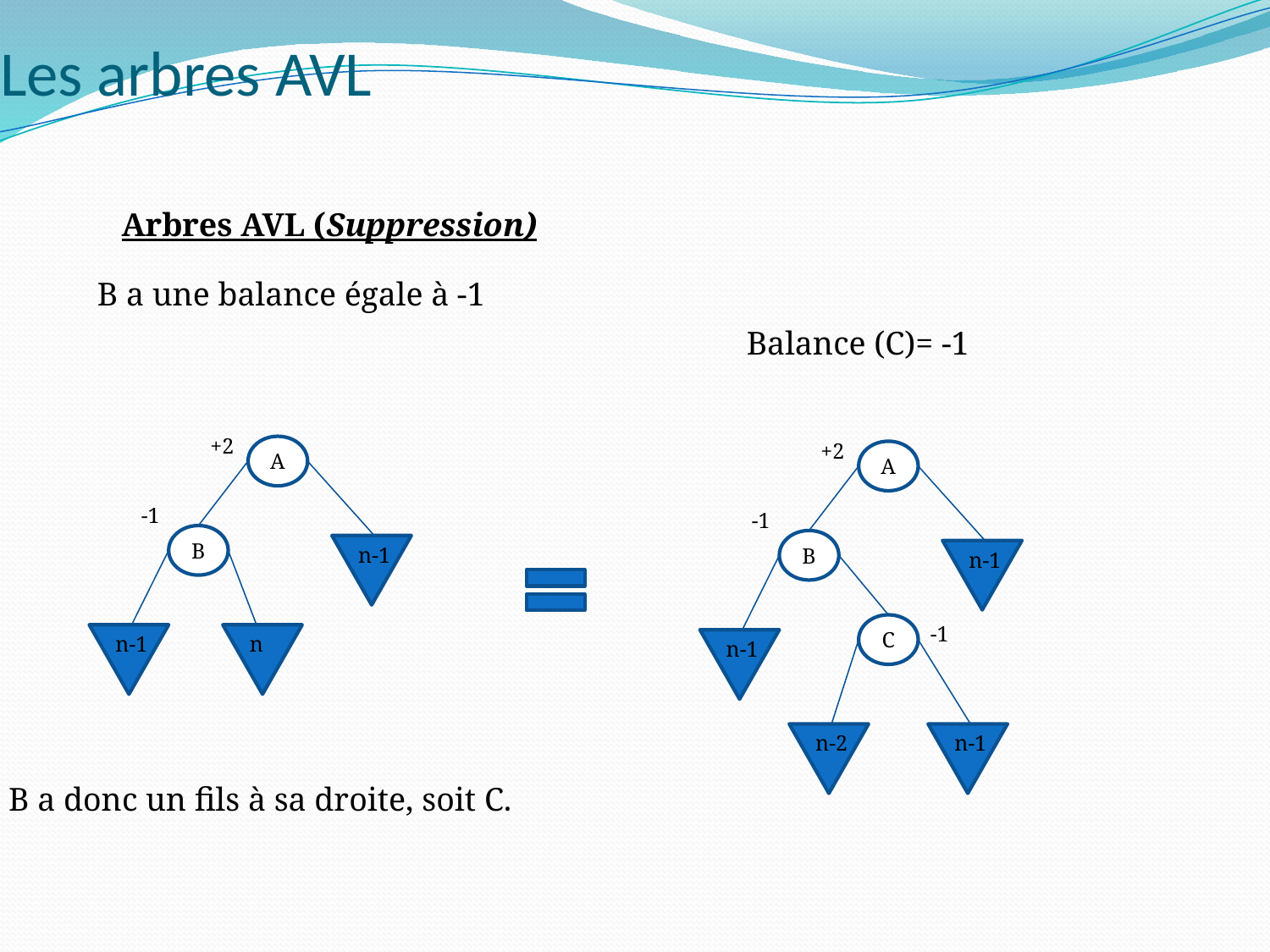

# Les arbres AVL

Arbres AVL (Suppression)
B a une balance égale à -1
Balance (C)= -1
+2
A
-1
B

n-1

n-1

n
+2
A
-1
B

n-1
C
-1

n-1

n-2

n-1

B a donc un fils à sa droite, soit C.